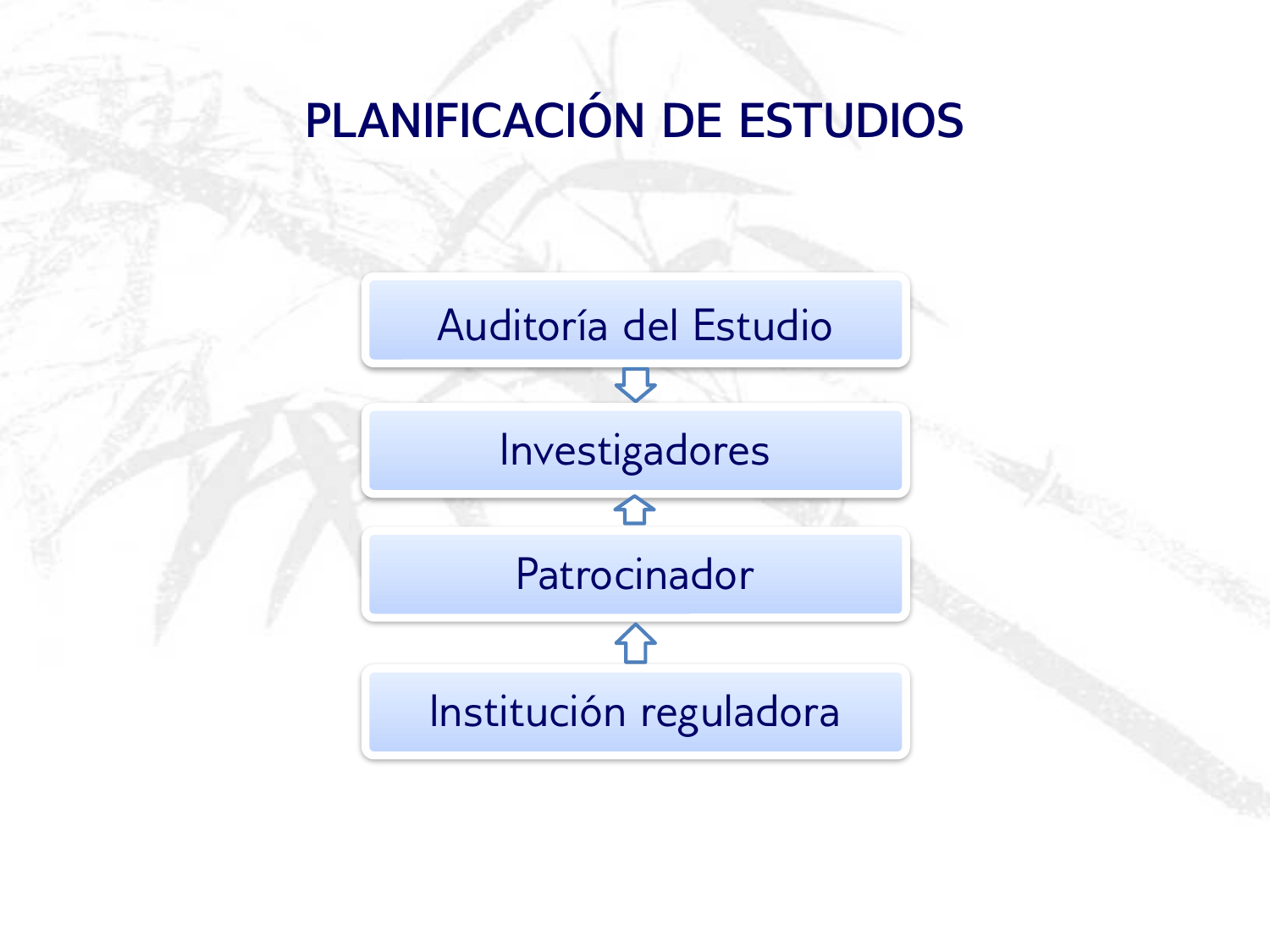

# PLANIFICACIÓN DE ESTUDIOS

Auditoría del Estudio

Investigadores

Patrocinador

Institución reguladora